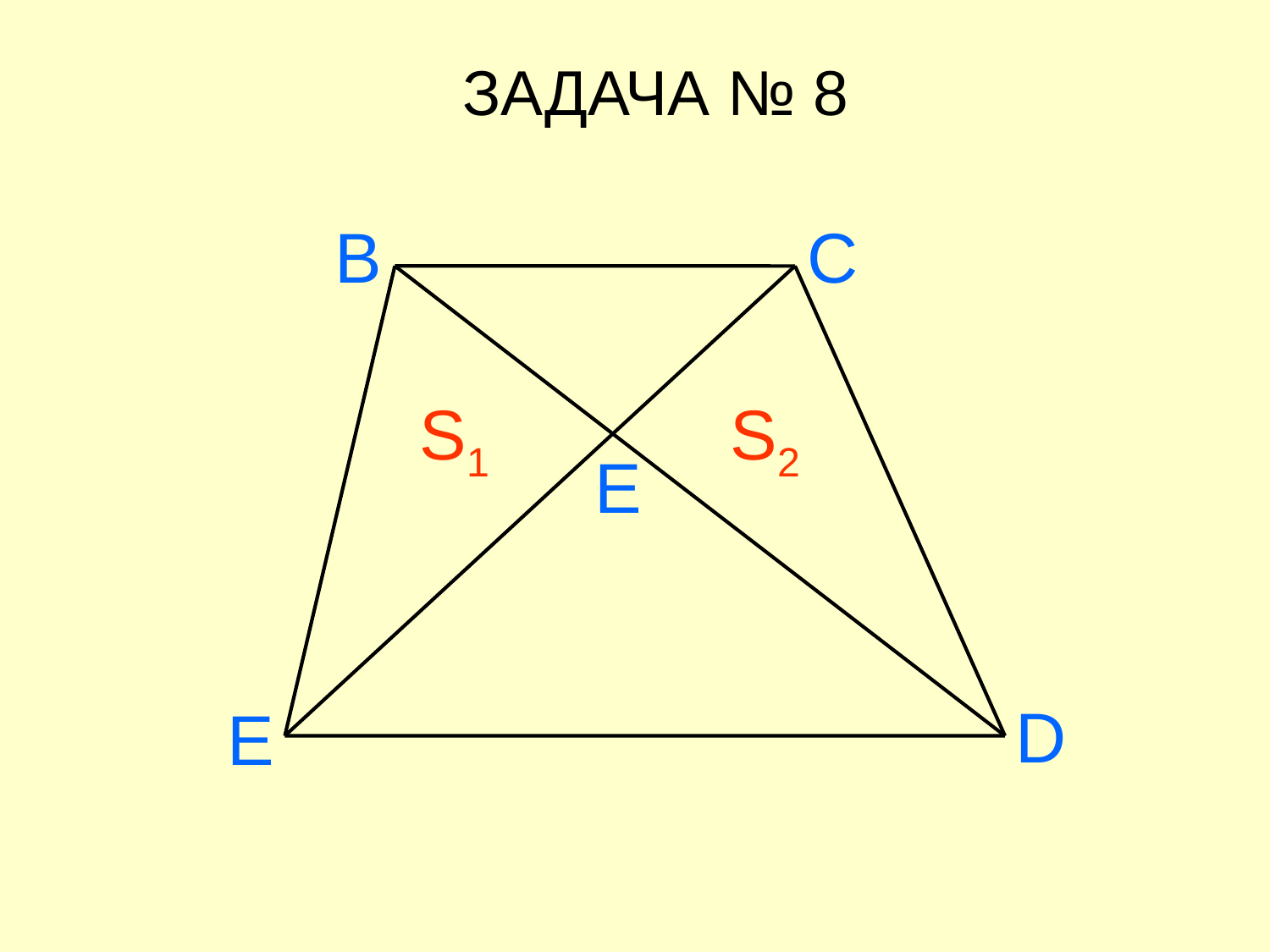

ЗАДАЧА № 8
B
C

S1
S2
E
D
E